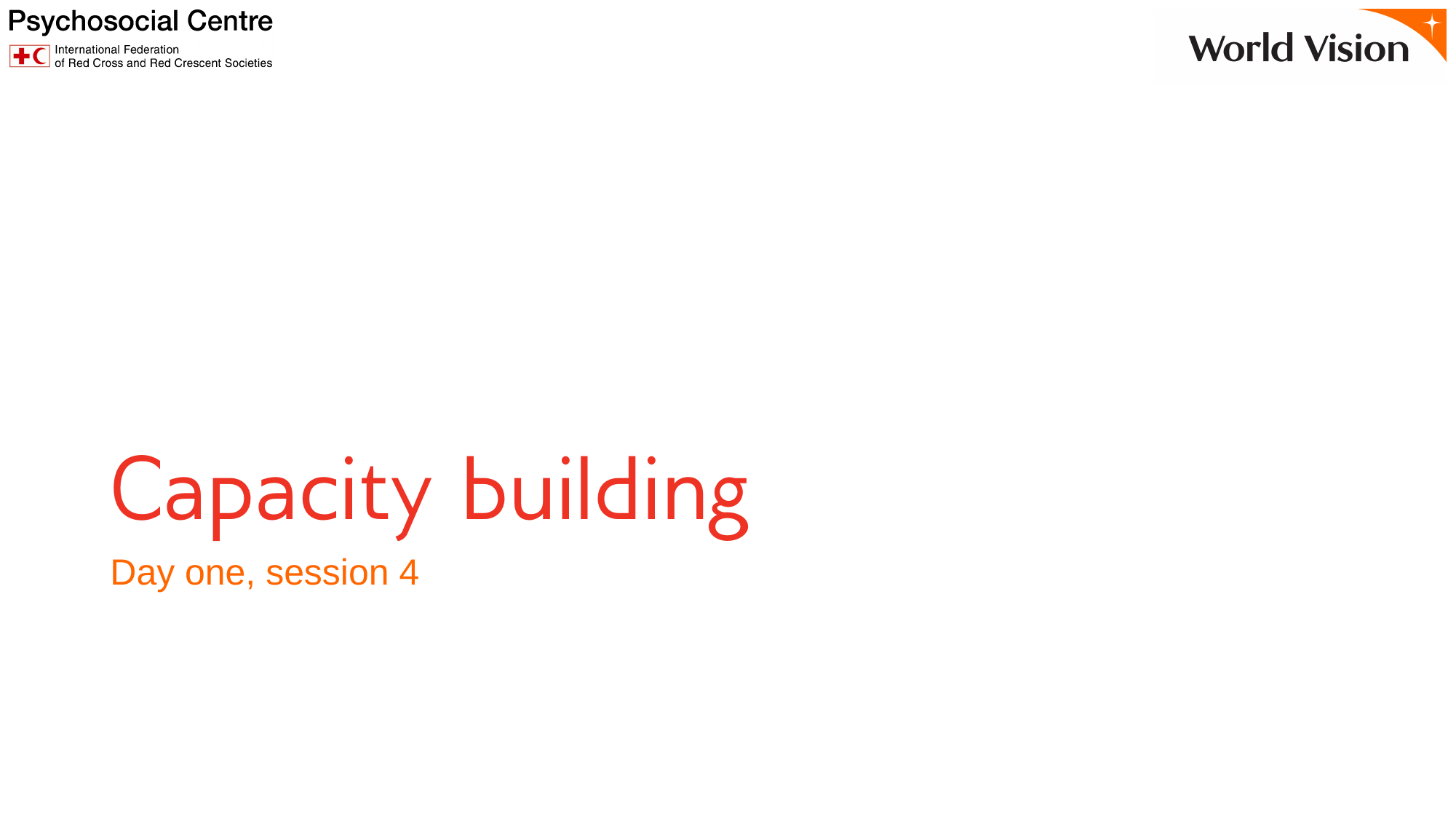

# Capacity building
Day one, session 4